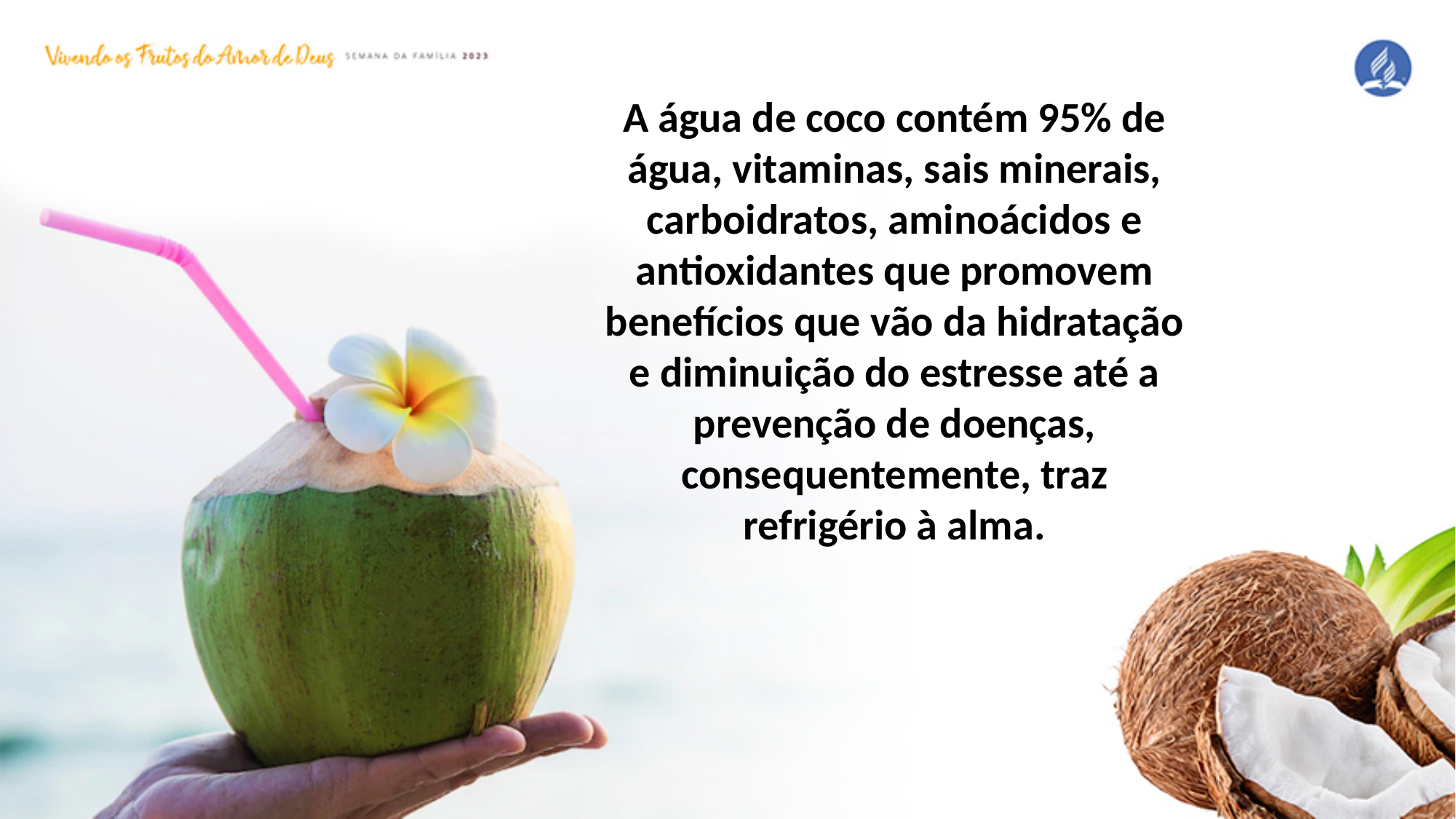

A água de coco contém 95% de água, vitaminas, sais minerais, carboidratos, aminoácidos e antioxidantes que promovem benefícios que vão da hidratação e diminuição do estresse até a prevenção de doenças, consequentemente, traz refrigério à alma.